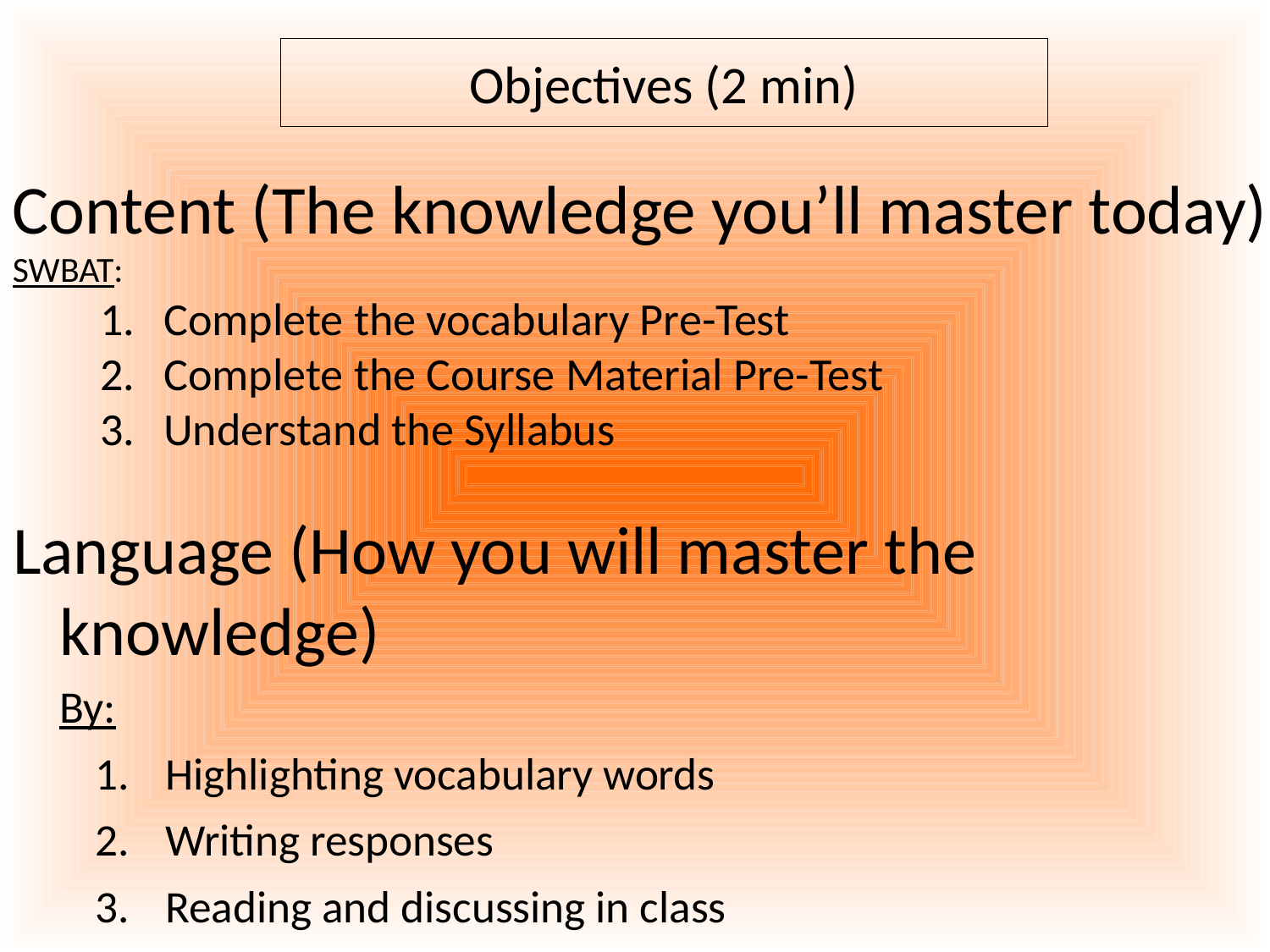

Content (The knowledge you’ll master today)
SWBAT:
Create rough draft classroom norms for 10 different situations
Create class-wide final-draft classroom norms for 10 different situations
Define the word “norm” and explain why it is important to have norms

# Objectives (2 min)
Content (The knowledge you’ll master today)
SWBAT:
Complete the vocabulary Pre-Test
Complete the Course Material Pre-Test
Understand the Syllabus

Language (How you will master the knowledge)
	By:
Highlighting vocabulary words
Writing responses
Reading and discussing in class